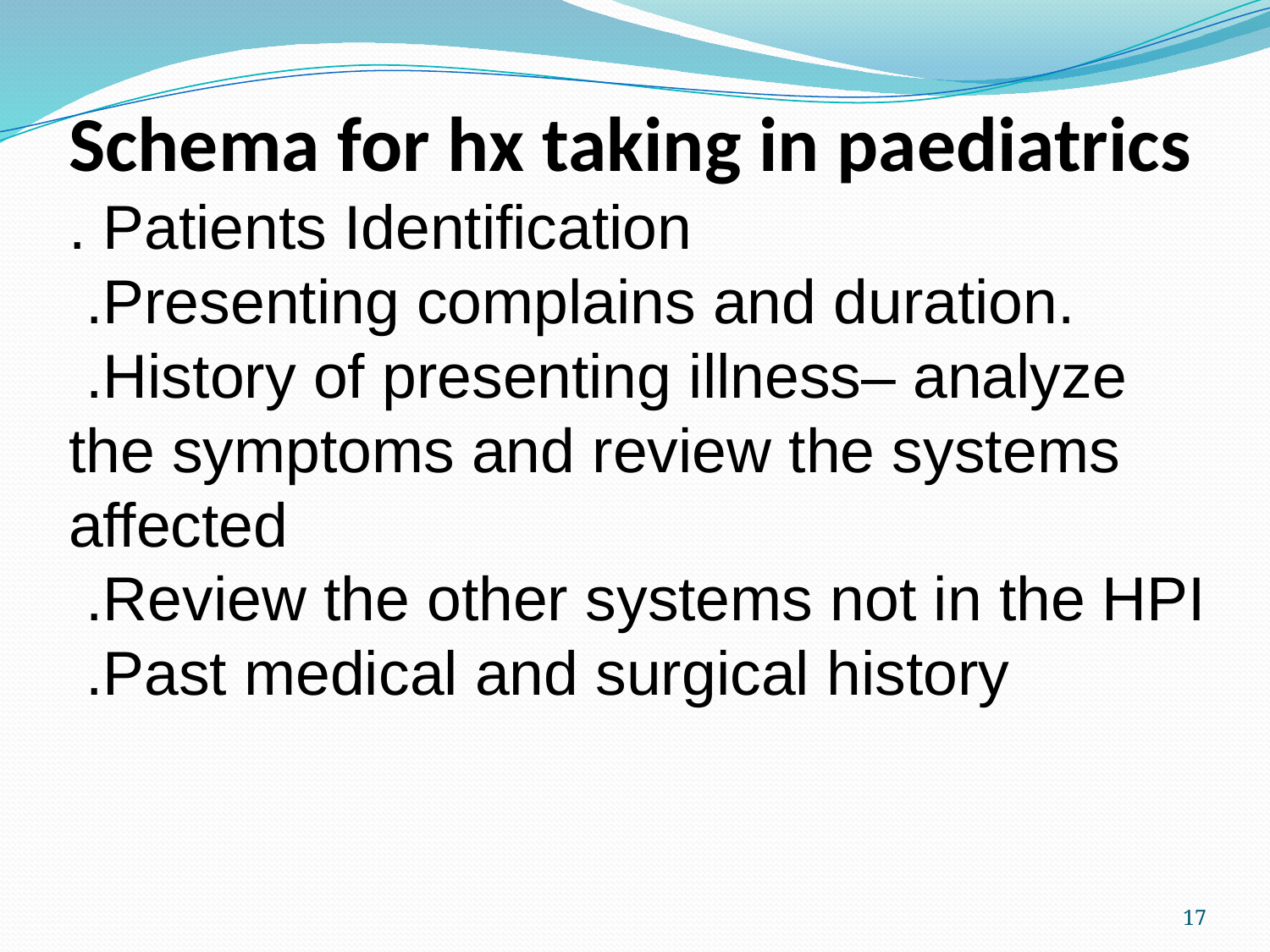

# Schema for hx taking in paediatrics . Patients Identification .Presenting complains and duration. .History of presenting illness– analyze the symptoms and review the systems affected .Review the other systems not in the HPI .Past medical and surgical history
17